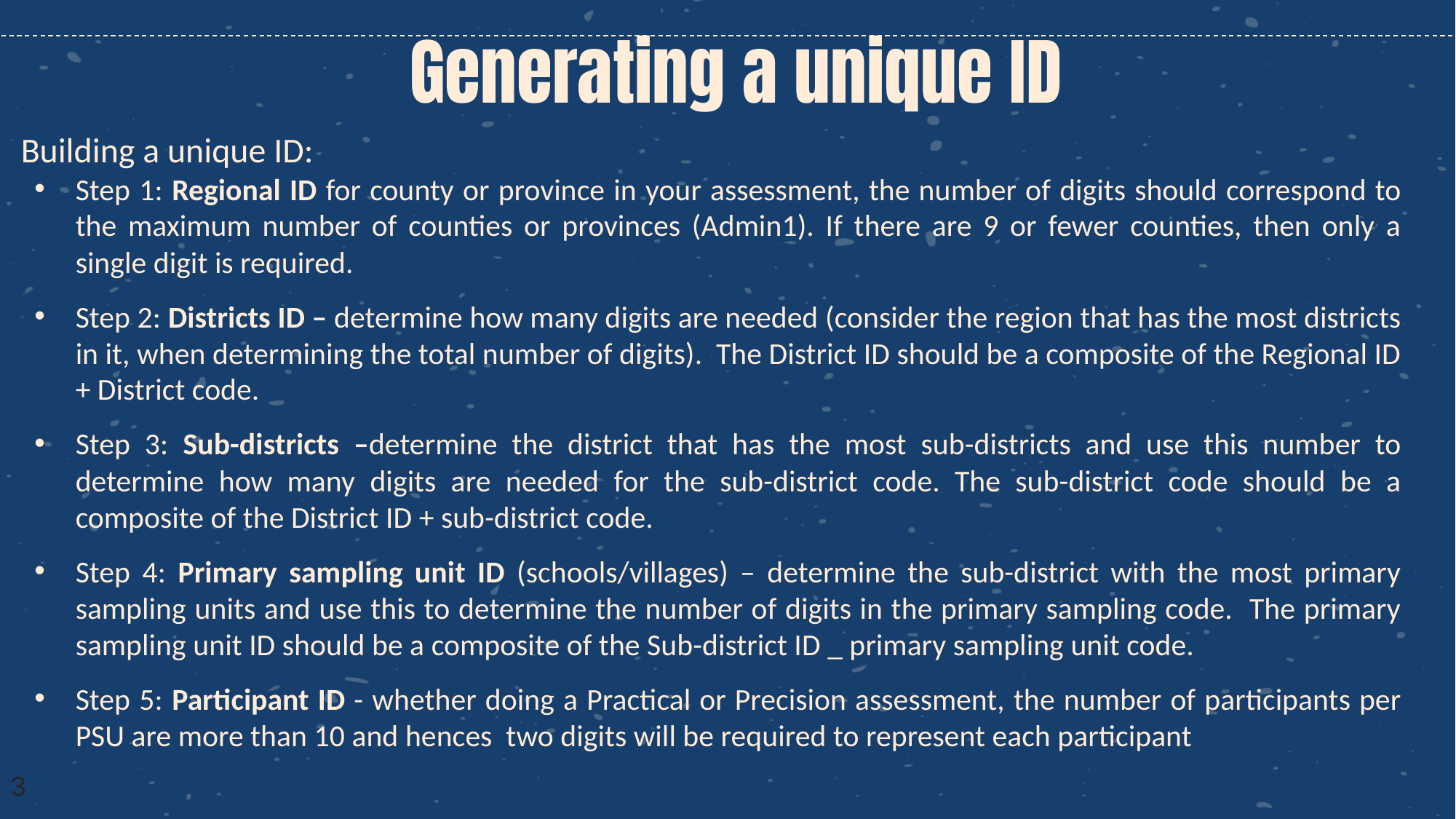

# Generating a unique ID
Building a unique ID:
Step 1: Regional ID for county or province in your assessment, the number of digits should correspond to the maximum number of counties or provinces (Admin1). If there are 9 or fewer counties, then only a single digit is required.
Step 2: Districts ID – determine how many digits are needed (consider the region that has the most districts in it, when determining the total number of digits).  The District ID should be a composite of the Regional ID + District code.
Step 3: Sub-districts –determine the district that has the most sub-districts and use this number to determine how many digits are needed for the sub-district code. The sub-district code should be a composite of the District ID + sub-district code.
Step 4: Primary sampling unit ID (schools/villages) – determine the sub-district with the most primary sampling units and use this to determine the number of digits in the primary sampling code.  The primary sampling unit ID should be a composite of the Sub-district ID _ primary sampling unit code.
Step 5: Participant ID - whether doing a Practical or Precision assessment, the number of participants per PSU are more than 10 and hences  two digits will be required to represent each participant
3